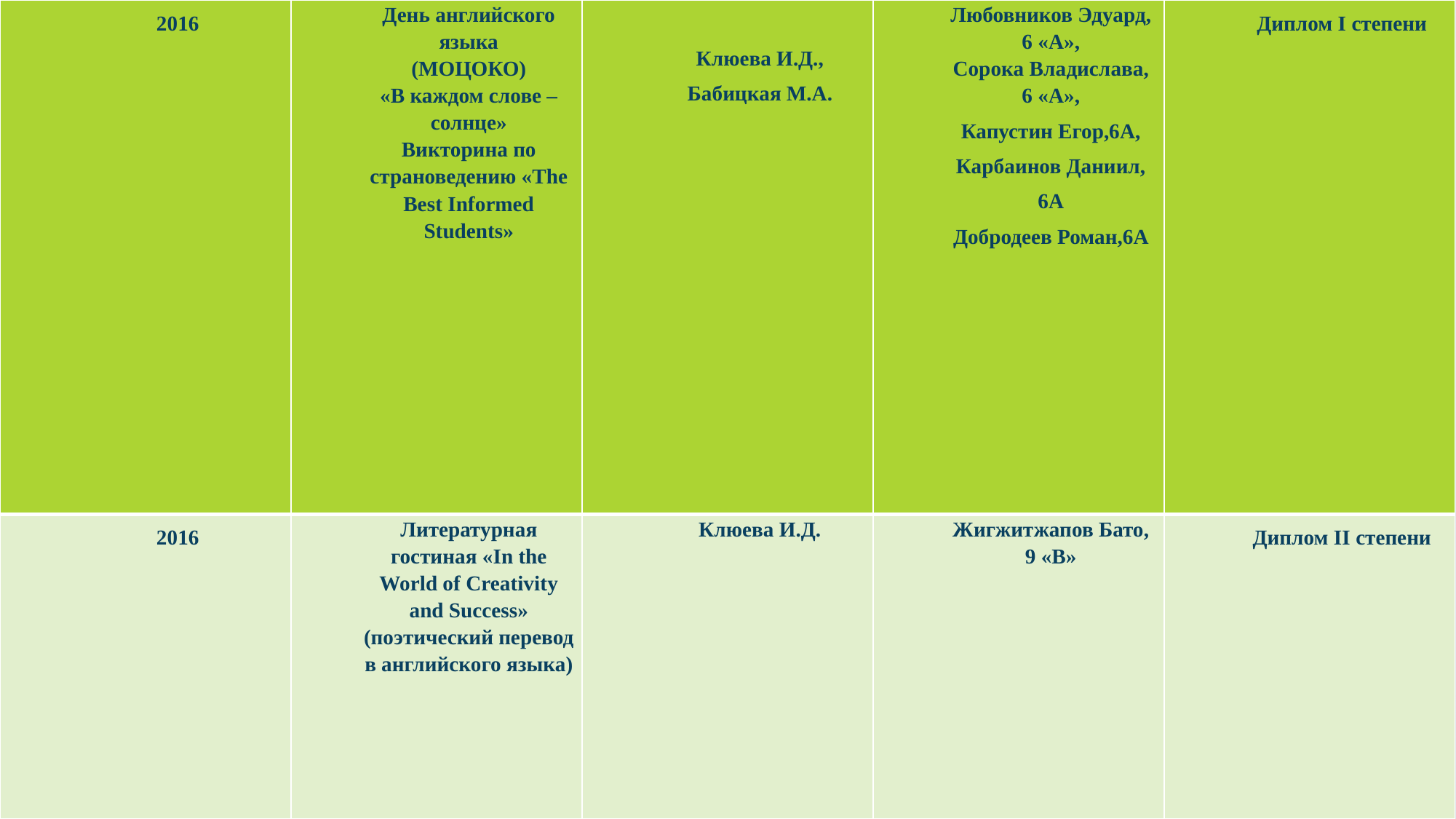

| 2016 | День английского языка (МОЦОКО) «В каждом слове – солнце» Викторина по страноведению «The Best Informed Students» | Клюева И.Д., Бабицкая М.А. | Любовников Эдуард, 6 «А», Сорока Владислава, 6 «А», Капустин Егор,6А, Карбаинов Даниил, 6А Добродеев Роман,6А | Диплом I степени |
| --- | --- | --- | --- | --- |
| 2016 | Литературная гостиная «In the World of Creativity and Success» (поэтический перевод в английского языка) | Клюева И.Д. | Жигжитжапов Бато, 9 «В» | Диплом II степени |
#